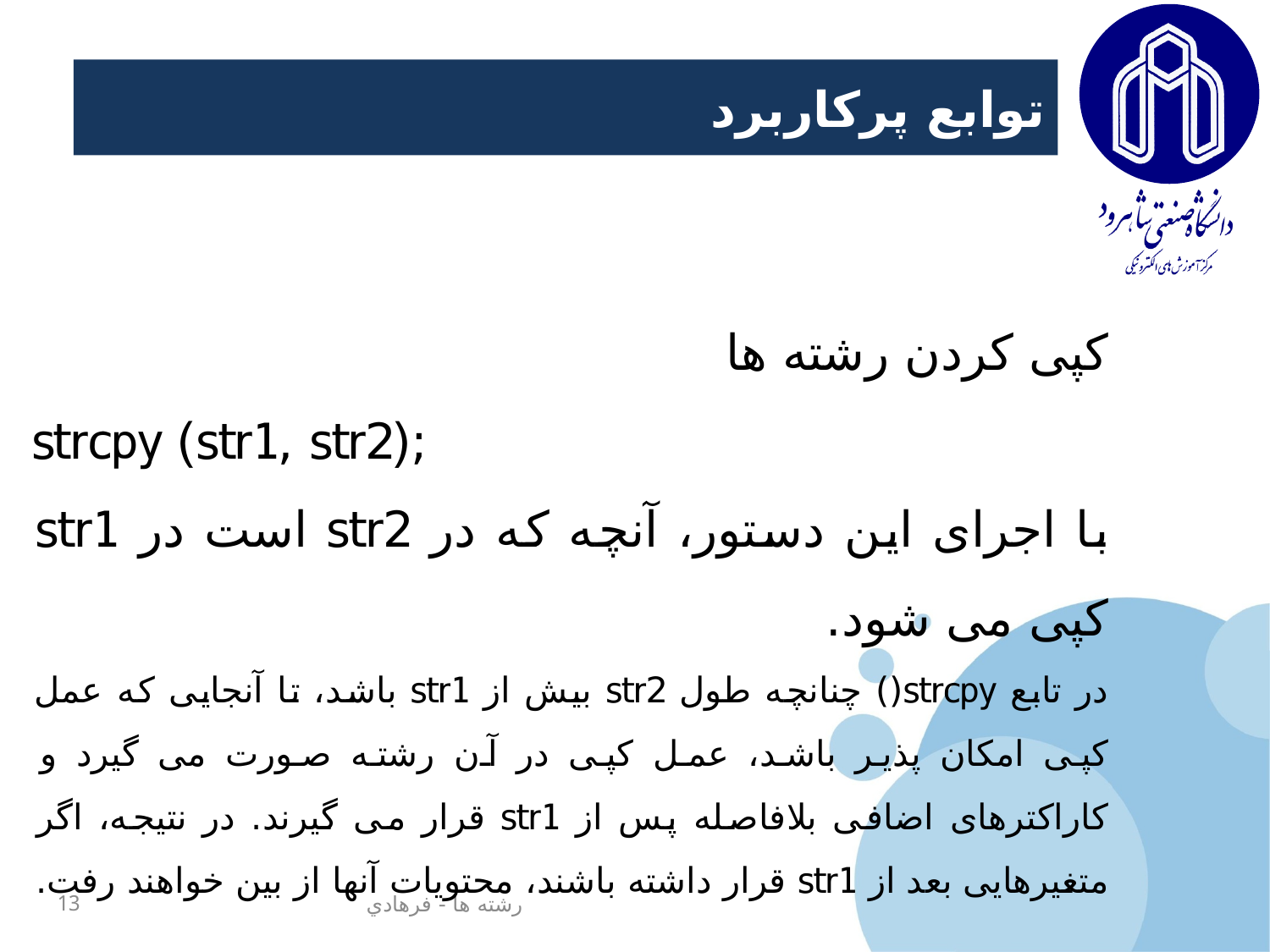

# توابع پرکاربرد
کپی کردن رشته ها
strcpy (str1, str2);
با اجرای این دستور، آنچه که در str2 است در str1 کپی می شود.
	در تابع strcpy() چنانچه طول str2 بیش از str1 باشد، تا آنجایی که عمل کپی امکان پذیر باشد، عمل کپی در آن رشته صورت می گیرد و کاراکترهای اضافی بلافاصله پس از str1 قرار می گیرند. در نتیجه، اگر متغیرهایی بعد از str1 قرار داشته باشند، محتویات آنها از بین خواهند رفت.
13
رشته ها - فرهادي